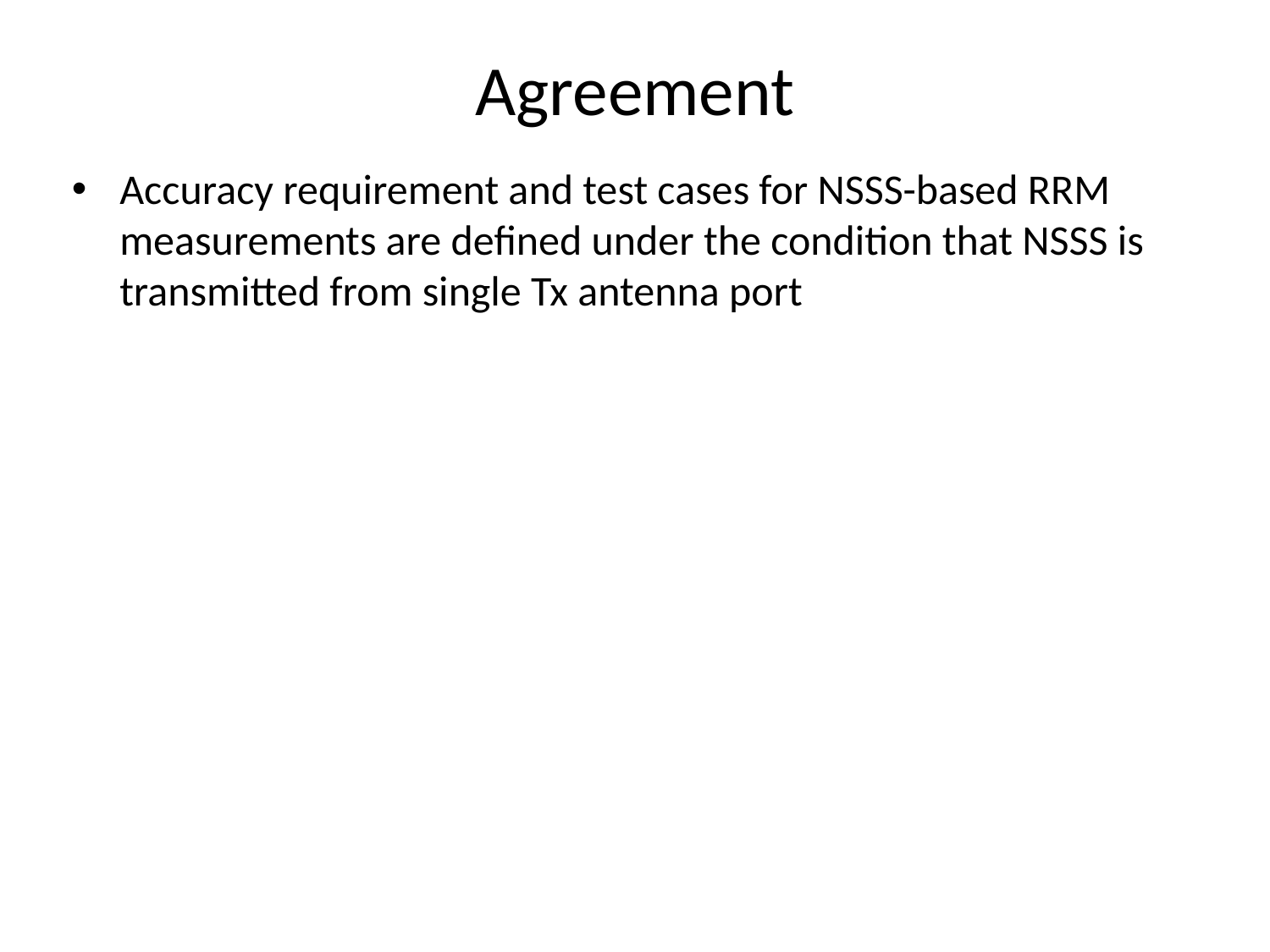

# Agreement
Accuracy requirement and test cases for NSSS-based RRM measurements are defined under the condition that NSSS is transmitted from single Tx antenna port